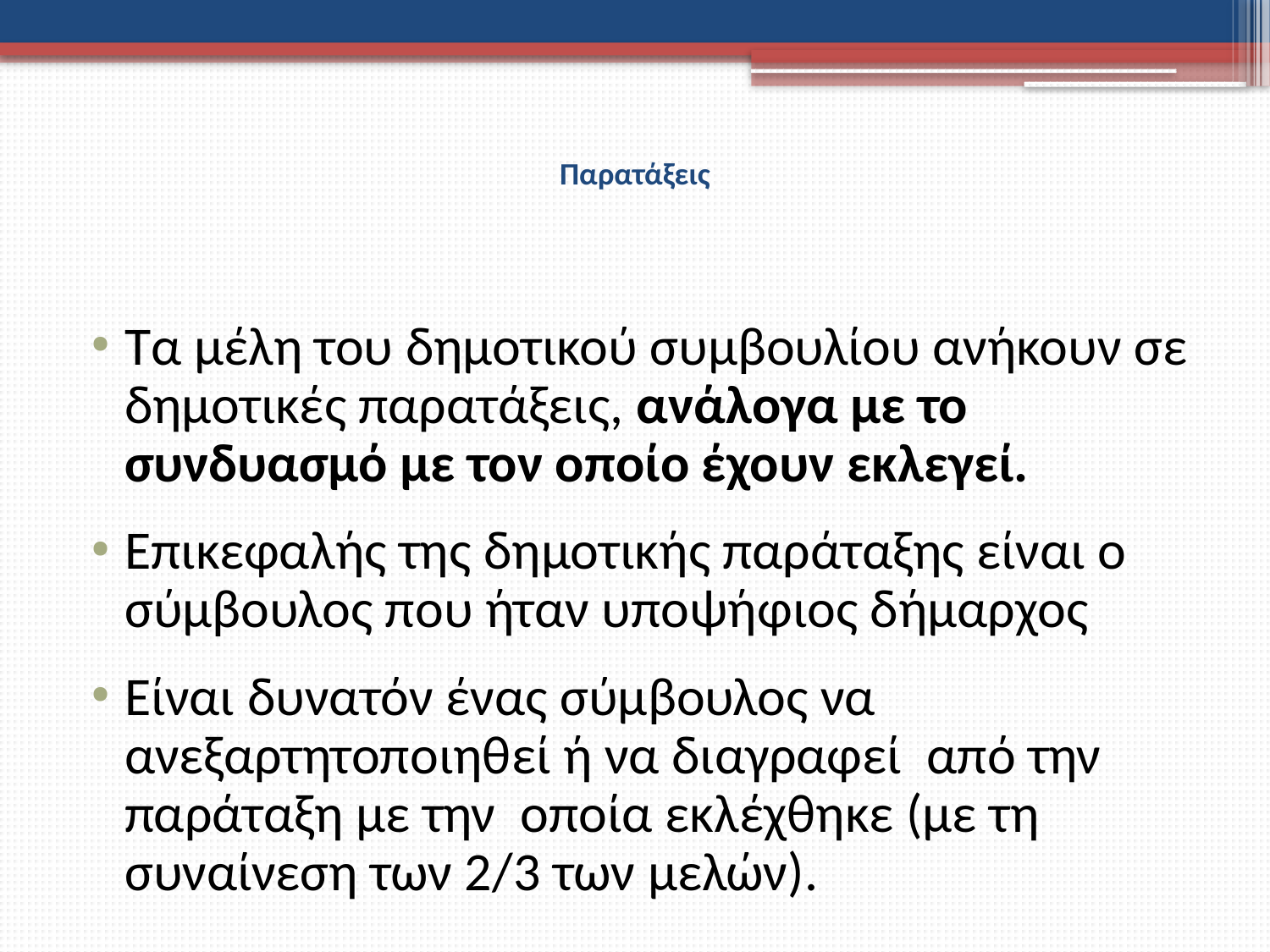

# Παρατάξεις
Τα μέλη του δημοτικού συμβουλίου ανήκουν σε δημοτικές παρατάξεις, ανάλογα με το συνδυασμό με τον οποίο έχουν εκλεγεί.
Επικεφαλής της δημοτικής παράταξης είναι ο σύμβουλος που ήταν υποψήφιος δήμαρχος
Είναι δυνατόν ένας σύμβουλος να ανεξαρτητοποιηθεί ή να διαγραφεί  από την παράταξη με την  οποία εκλέχθηκε (με τη συναίνεση των 2/3 των μελών).